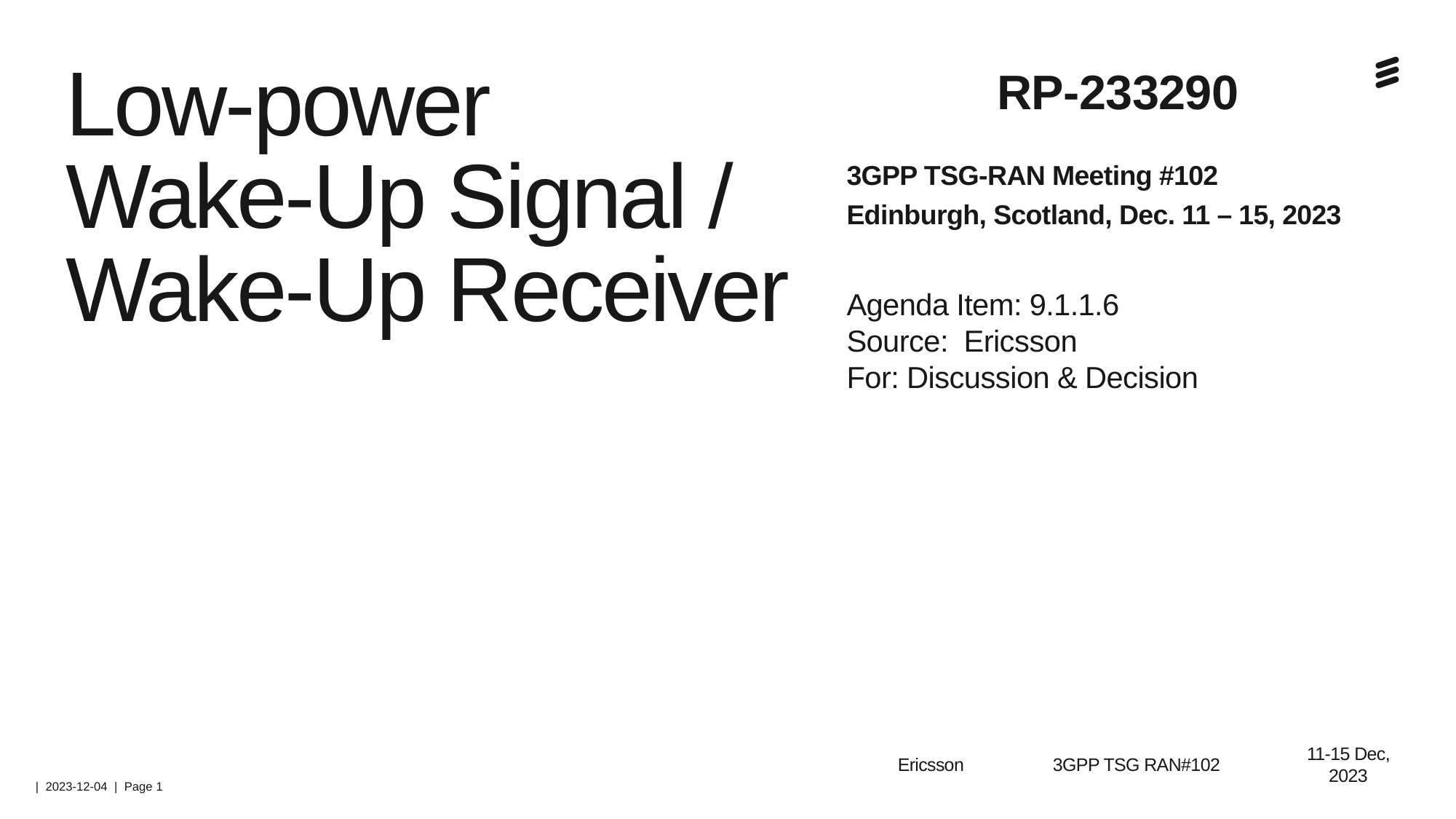

RP-233290

3GPP TSG-RAN Meeting #102
Edinburgh, Scotland, Dec. 11 – 15, 2023

Agenda Item: 9.1.1.6
Source:  Ericsson
For: Discussion & Decision
# Low-power Wake-Up Signal / Wake-Up Receiver
Ericsson
3GPP TSG RAN#102
11-15 Dec, 2023